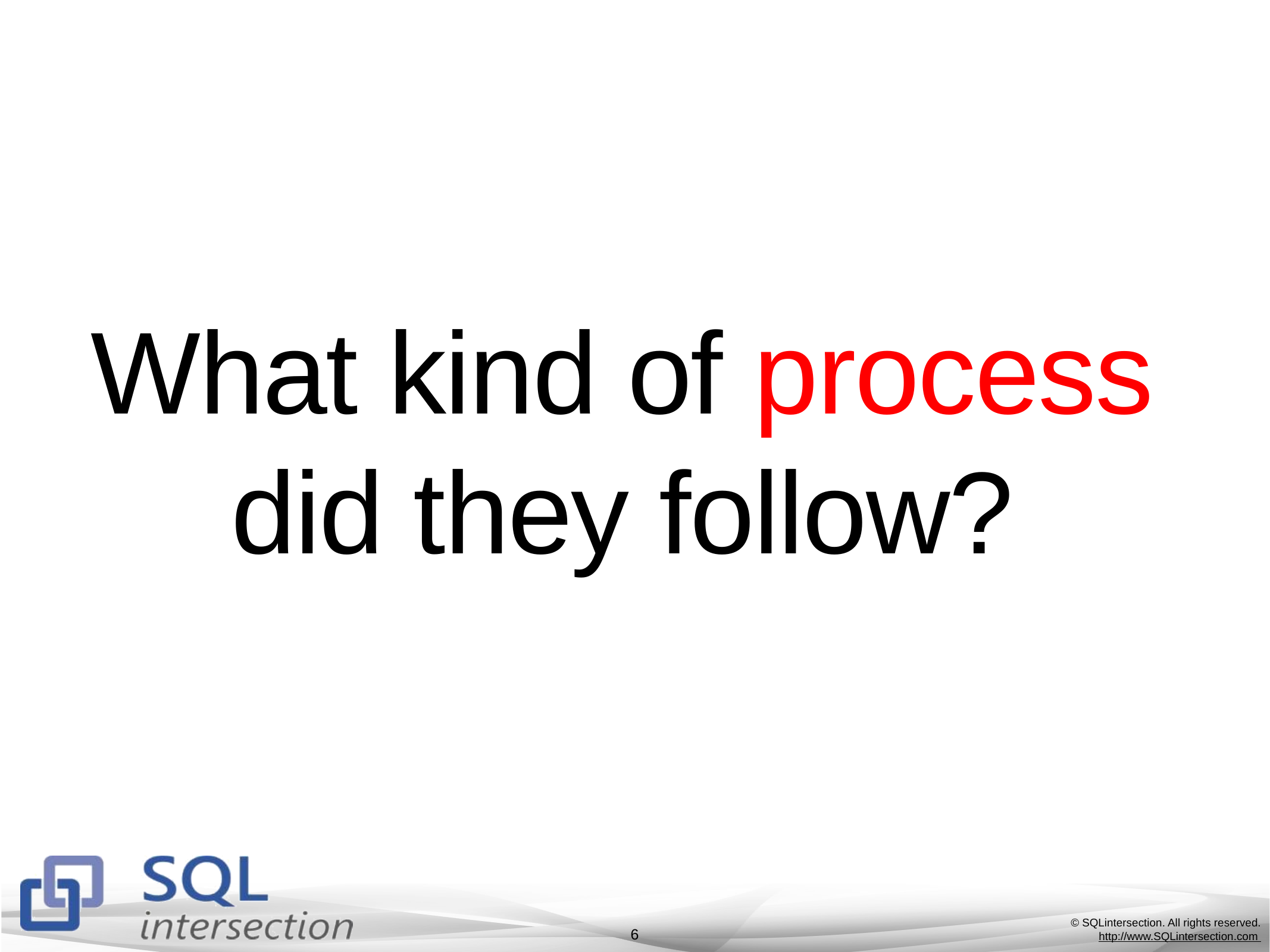

# What kind of process did they follow?